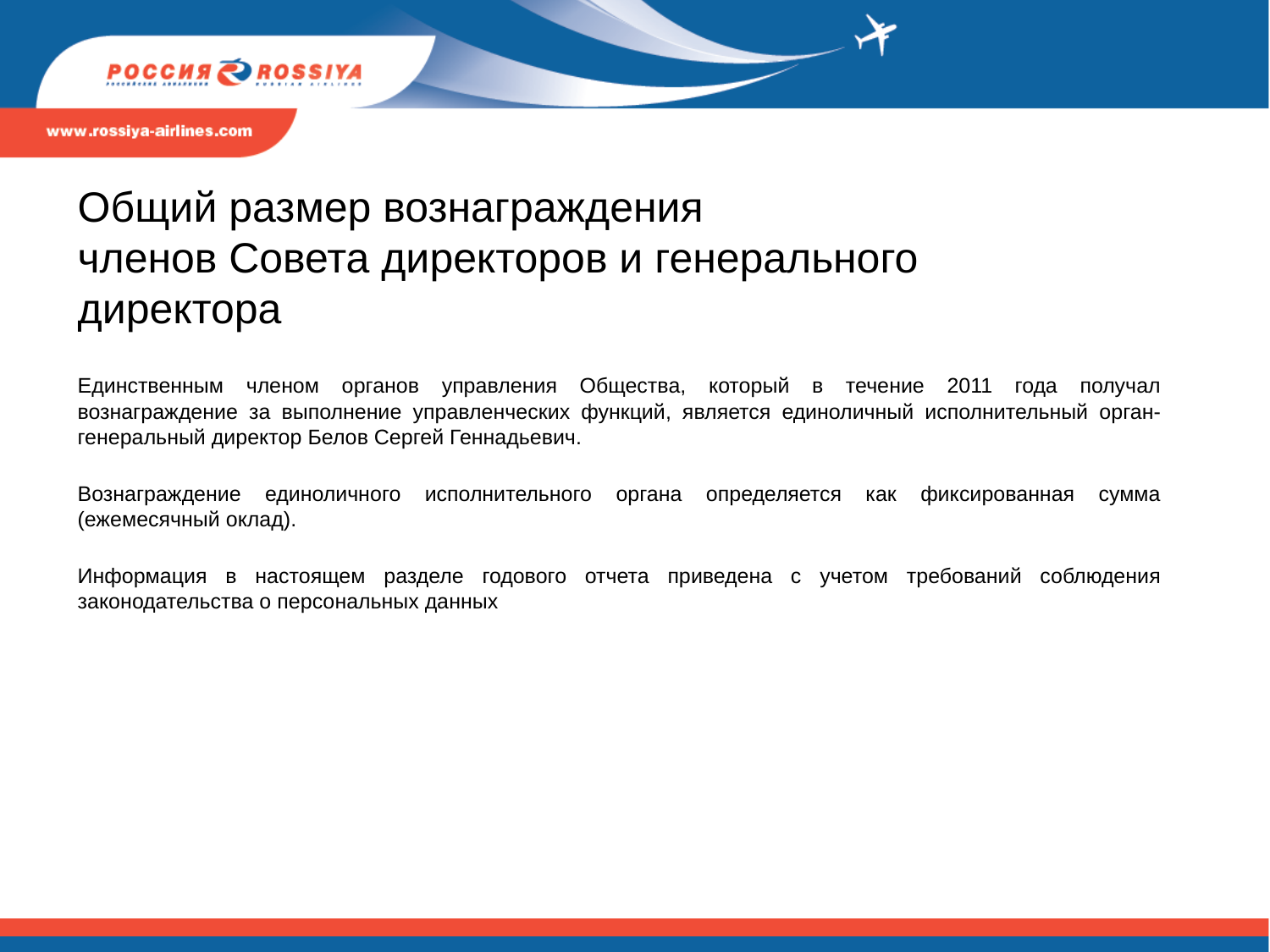

# Общий размер вознаграждения членов Совета директоров и генерального директора
Единственным членом органов управления Общества, который в течение 2011 года получал вознаграждение за выполнение управленческих функций, является единоличный исполнительный орган- генеральный директор Белов Сергей Геннадьевич.
Вознаграждение единоличного исполнительного органа определяется как фиксированная сумма (ежемесячный оклад).
Информация в настоящем разделе годового отчета приведена с учетом требований соблюдения законодательства о персональных данных